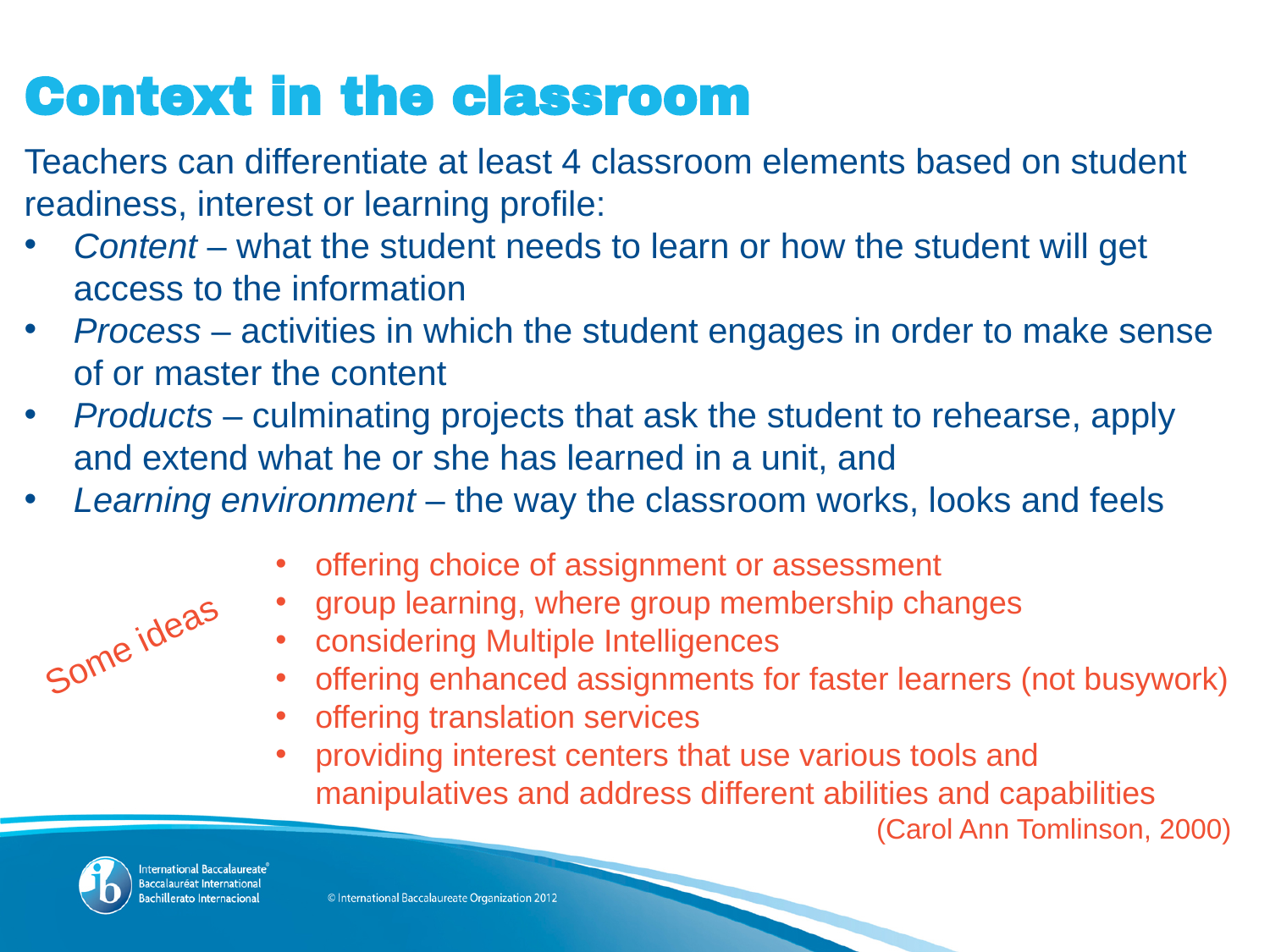

# Context in the classroom
Teachers can differentiate at least 4 classroom elements based on student readiness, interest or learning profile:
Content – what the student needs to learn or how the student will get access to the information
Process – activities in which the student engages in order to make sense of or master the content
Products – culminating projects that ask the student to rehearse, apply and extend what he or she has learned in a unit, and
Learning environment – the way the classroom works, looks and feels
offering choice of assignment or assessment
group learning, where group membership changes
considering Multiple Intelligences
offering enhanced assignments for faster learners (not busywork)
offering translation services
providing interest centers that use various tools and manipulatives and address different abilities and capabilities
(Carol Ann Tomlinson, 2000)

Some ideas